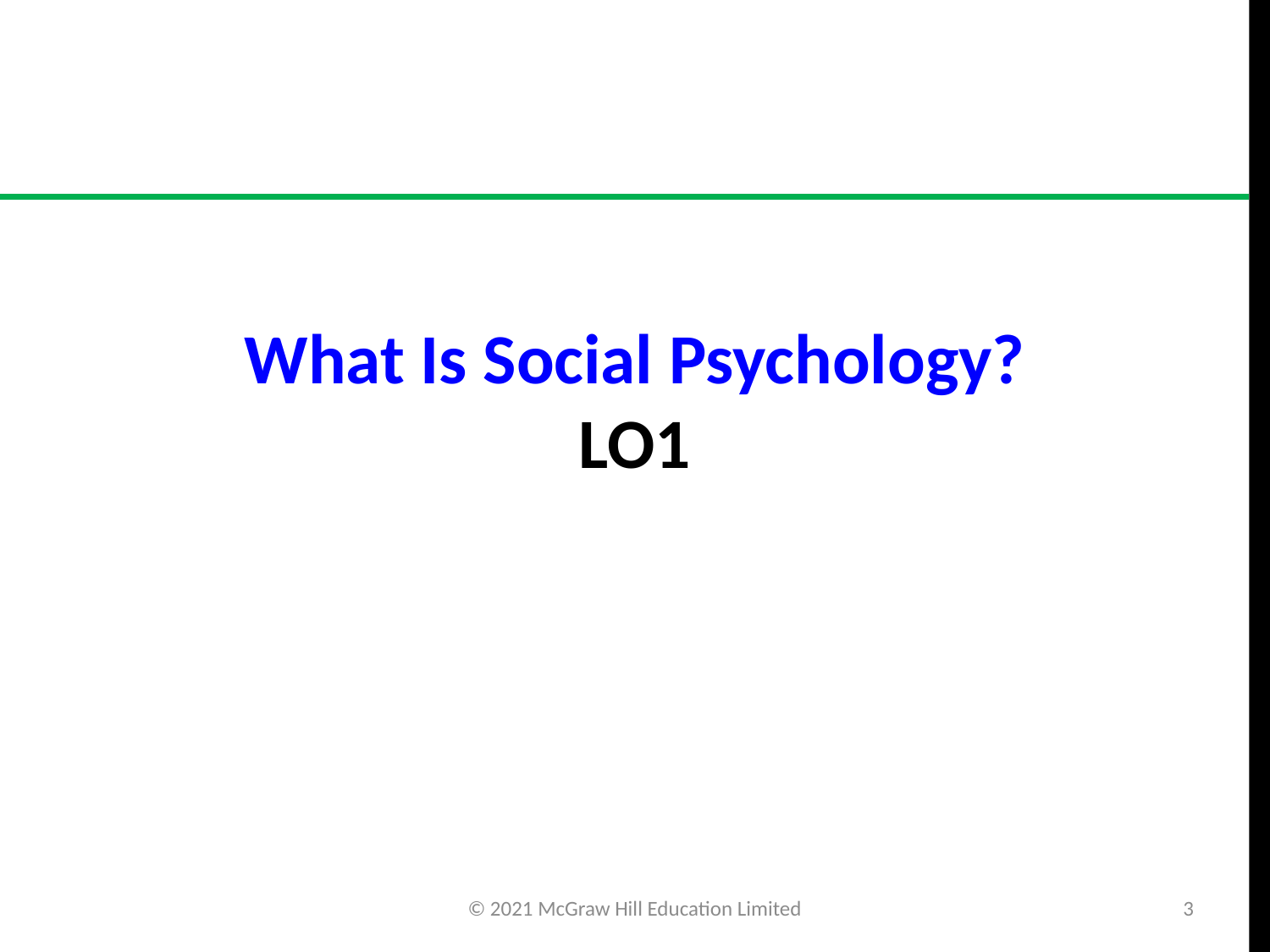

# What Is Social Psychology? LO1

© 2021 McGraw Hill Education Limited
3